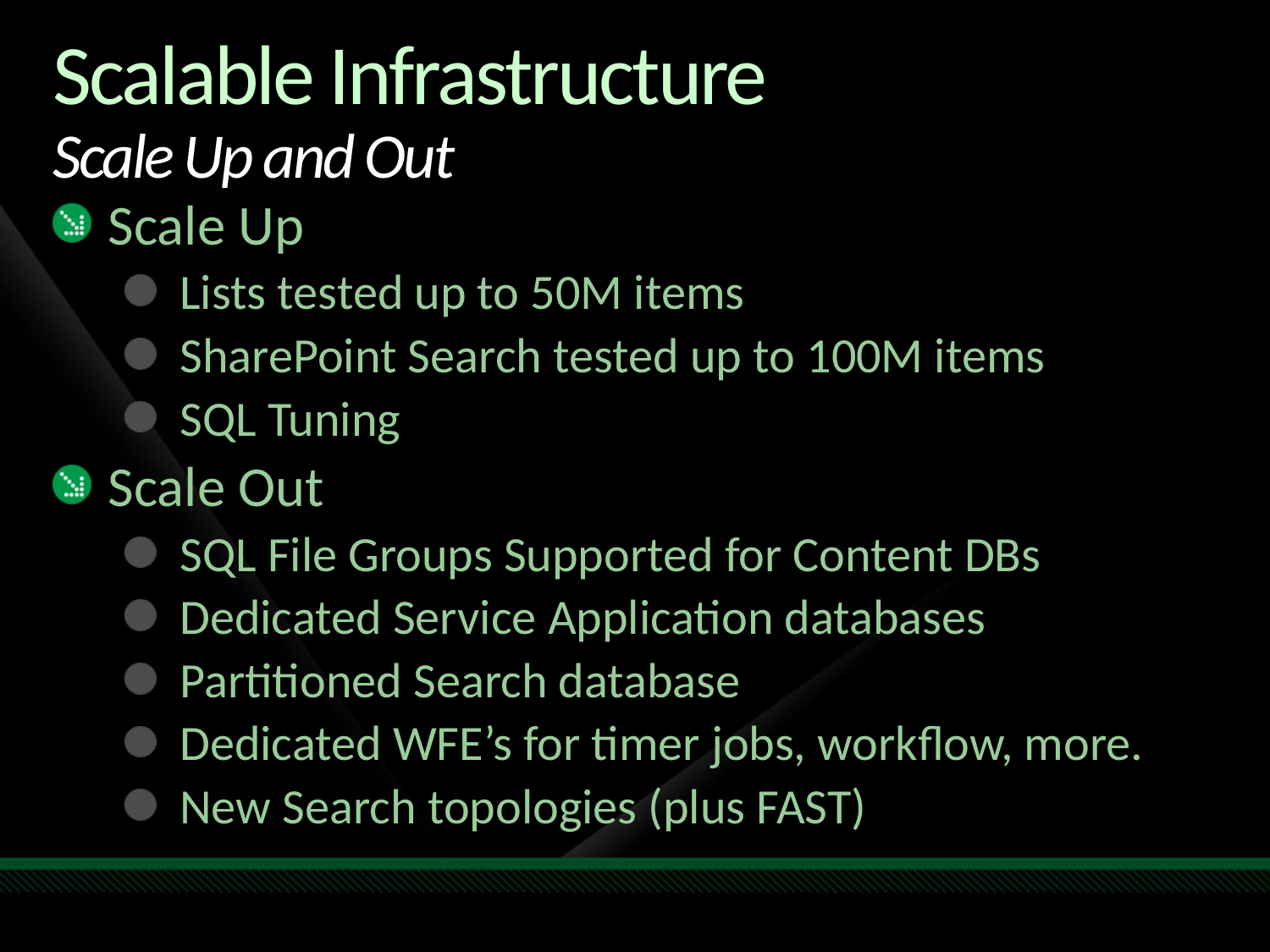

# Scalable Infrastructure Scale Up and Out
Scale Up
Lists tested up to 50M items
SharePoint Search tested up to 100M items
SQL Tuning
Scale Out
SQL File Groups Supported for Content DBs
Dedicated Service Application databases
Partitioned Search database
Dedicated WFE’s for timer jobs, workflow, more.
New Search topologies (plus FAST)